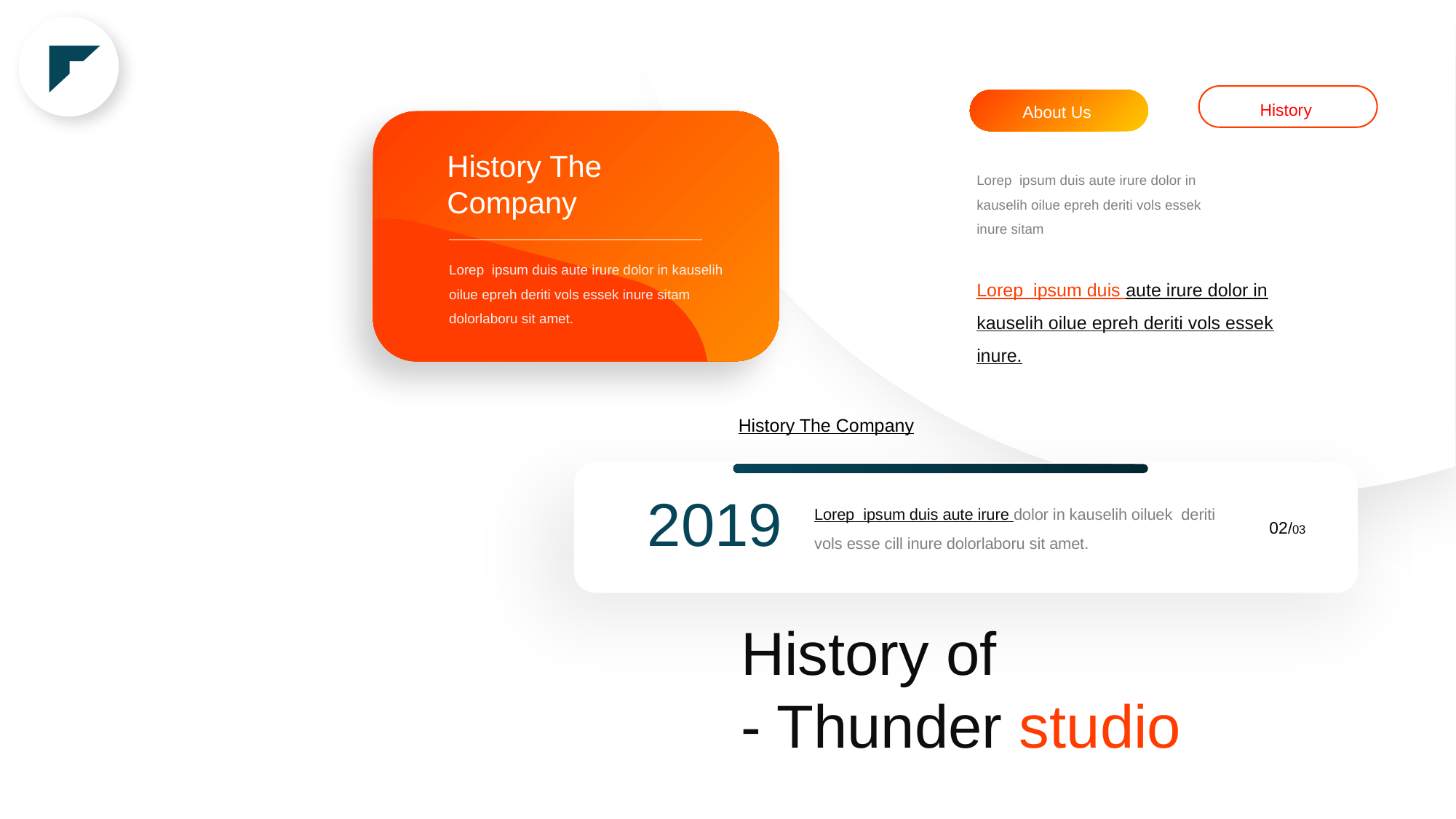

History
About Us

History The Company
Lorep  ipsum duis aute irure dolor in kauselih oilue epreh deriti vols essek inure sitam

Lorep  ipsum duis aute irure dolor in kauselih oilue epreh deriti vols essek inure sitam dolorlaboru sit amet.

Lorep  ipsum duis aute irure dolor in kauselih oilue epreh deriti vols essek inure.
History The Company

2019
Lorep  ipsum duis aute irure dolor in kauselih oiluek  deriti vols esse cill inure dolorlaboru sit amet.
02/03
History of
- Thunder studio